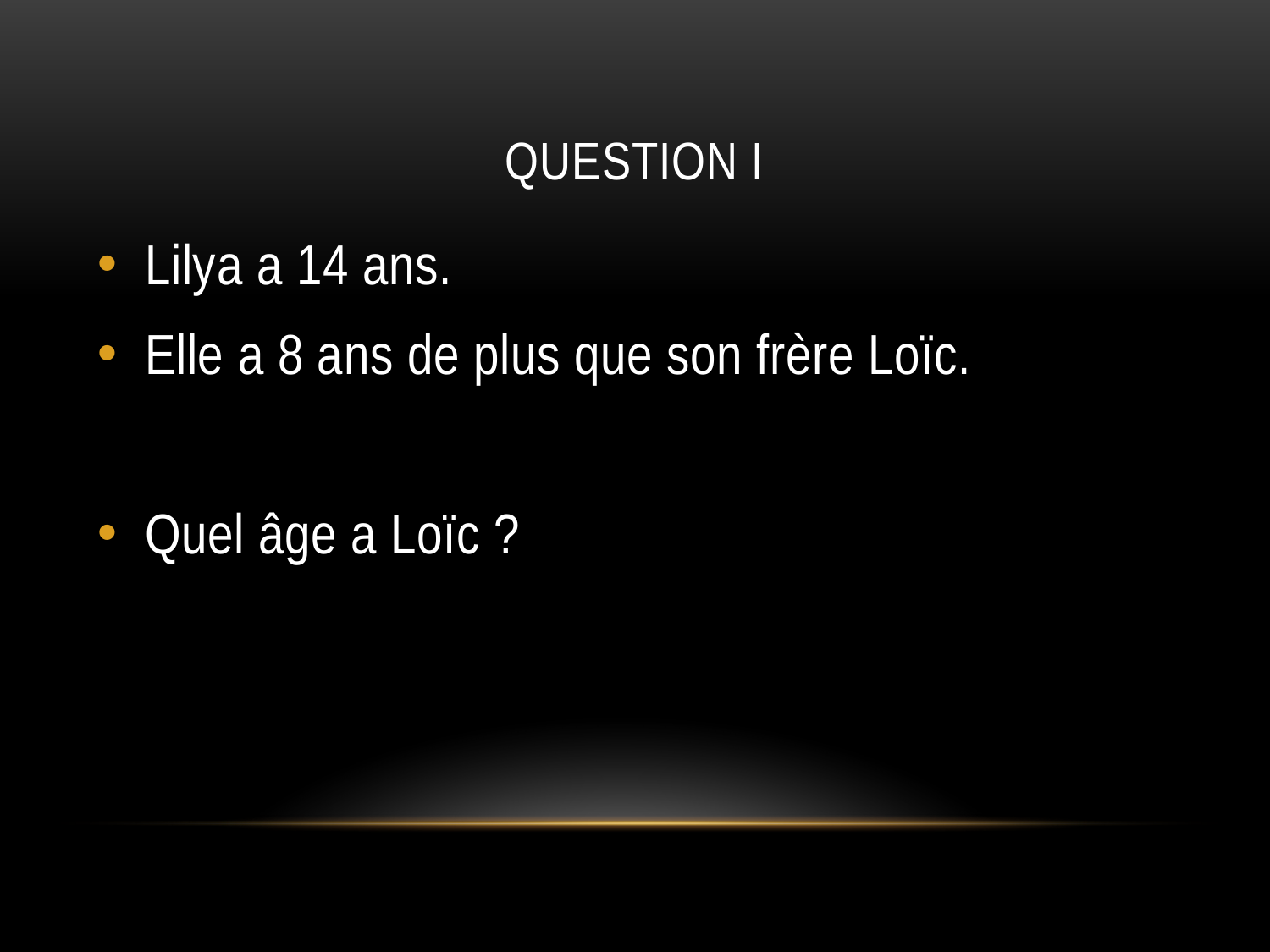

# QUESTION I
Lilya a 14 ans.
Elle a 8 ans de plus que son frère Loïc.

Quel âge a Loïc ?